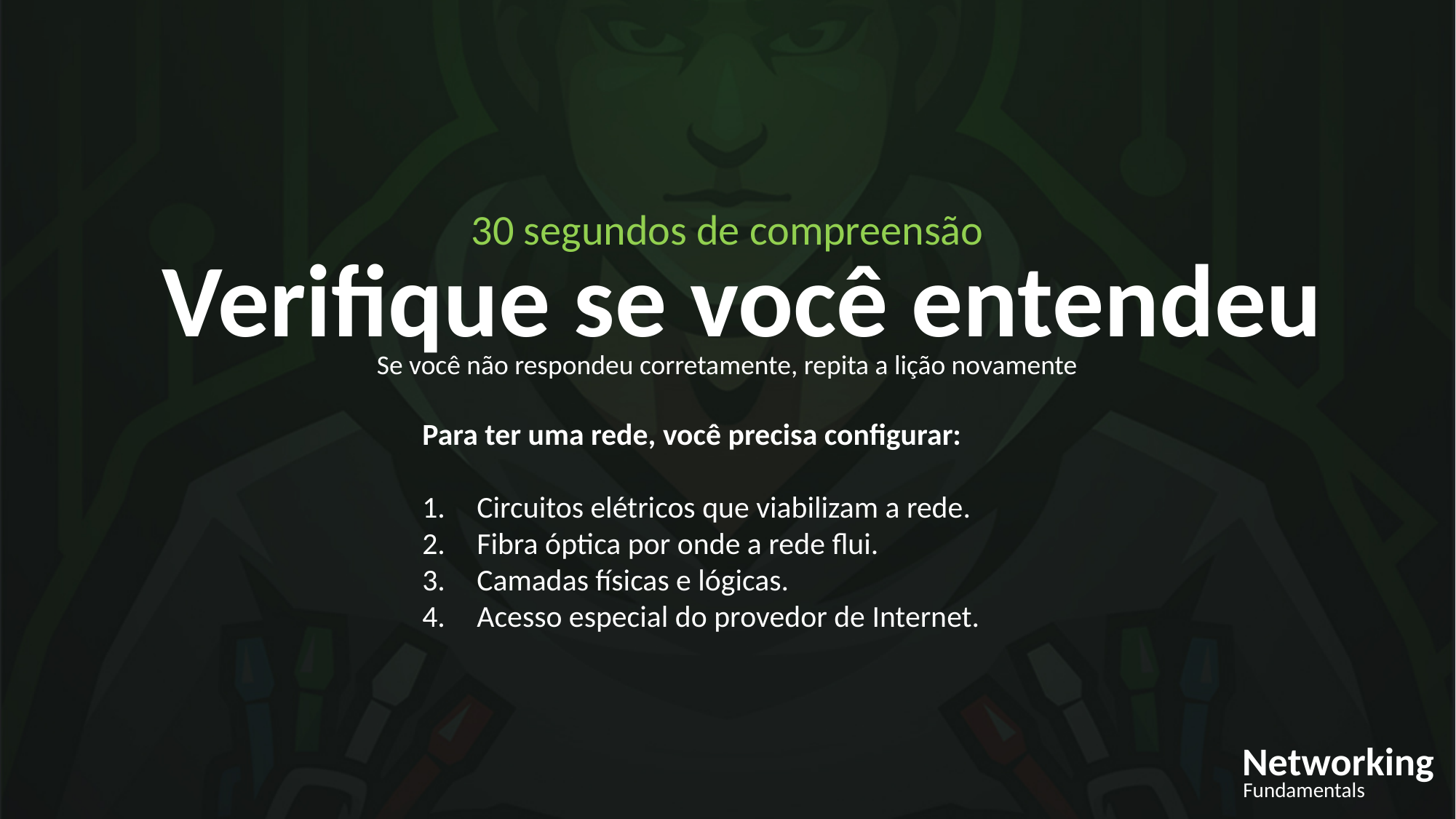

30 segundos de compreensão
Verifique se você entendeu
Se você não respondeu corretamente, repita a lição novamente
Para ter uma rede, você precisa configurar:

Circuitos elétricos que viabilizam a rede.
Fibra óptica por onde a rede flui.
Camadas físicas e lógicas.
Acesso especial do provedor de Internet.
Networking
Fundamentals